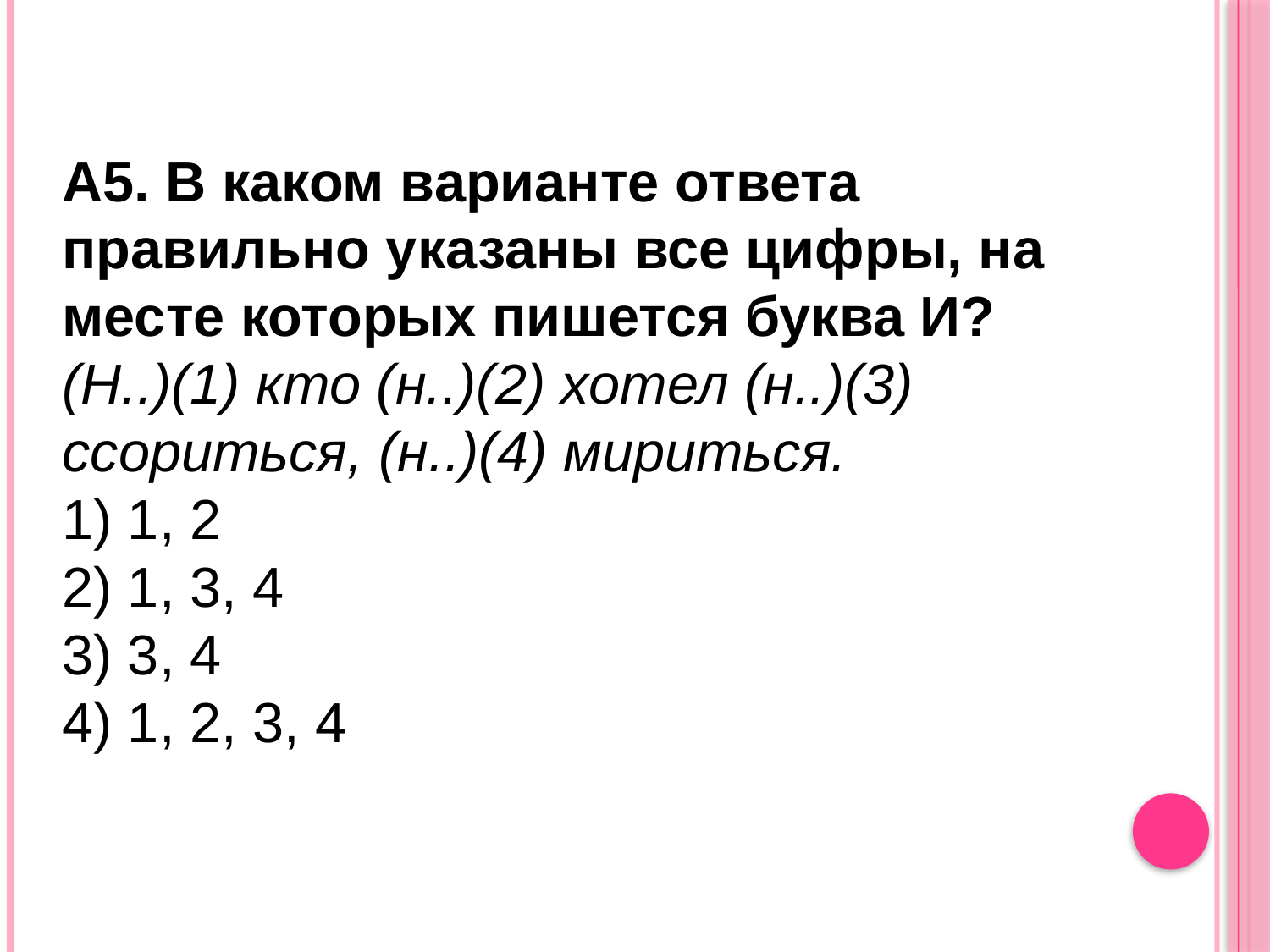

А5. В каком варианте ответа правильно указаны все цифры, на месте которых пишется буква И?
(Н..)(1) кто (н..)(2) хотел (н..)(3) ссориться, (н..)(4) мириться.
1) 1, 2
2) 1, 3, 4
3) 3, 4
4) 1, 2, 3, 4